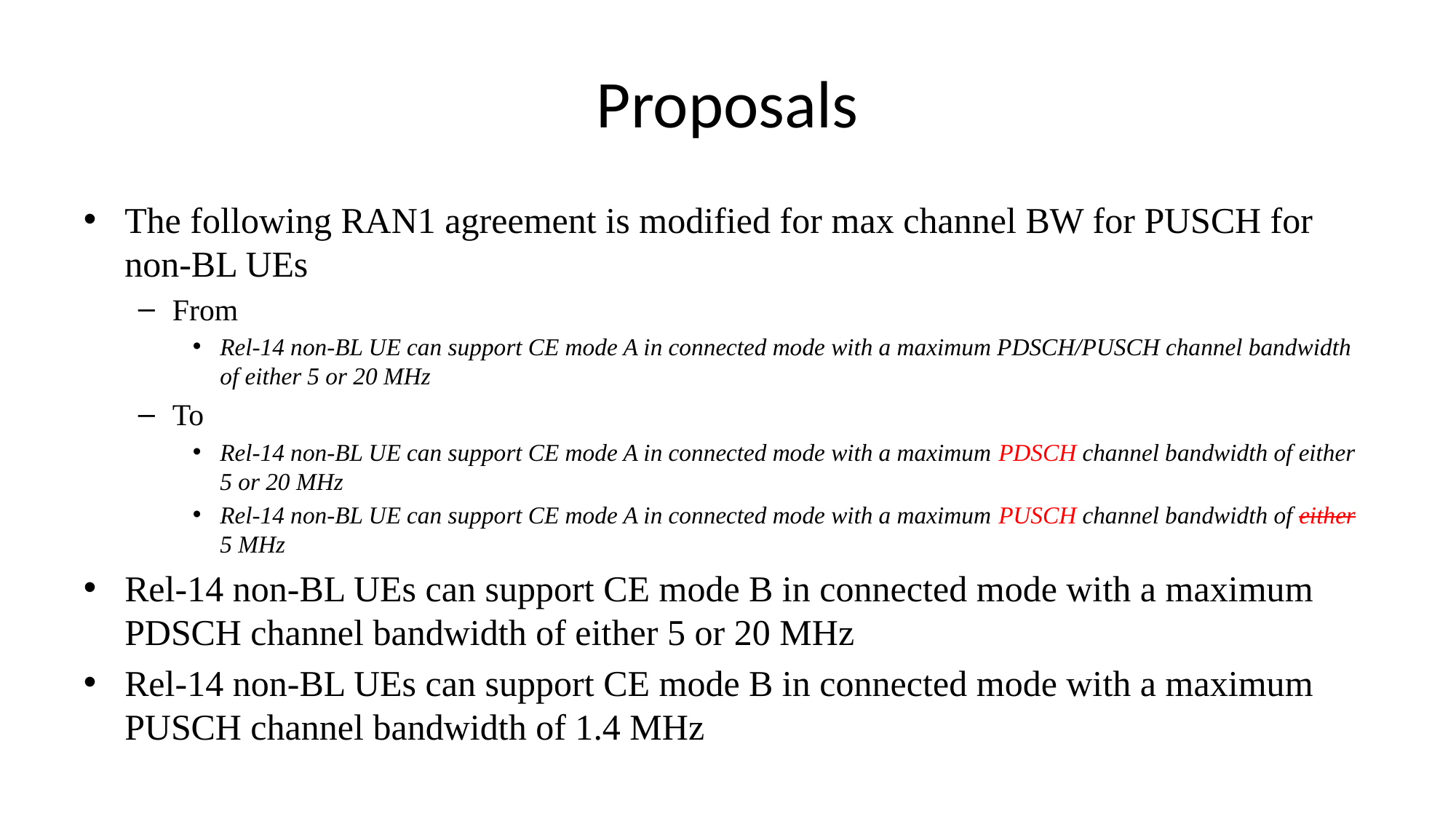

# Proposals
The following RAN1 agreement is modified for max channel BW for PUSCH for non-BL UEs
From
Rel-14 non-BL UE can support CE mode A in connected mode with a maximum PDSCH/PUSCH channel bandwidth of either 5 or 20 MHz
To
Rel-14 non-BL UE can support CE mode A in connected mode with a maximum PDSCH channel bandwidth of either 5 or 20 MHz
Rel-14 non-BL UE can support CE mode A in connected mode with a maximum PUSCH channel bandwidth of either 5 MHz
Rel-14 non-BL UEs can support CE mode B in connected mode with a maximum PDSCH channel bandwidth of either 5 or 20 MHz
Rel-14 non-BL UEs can support CE mode B in connected mode with a maximum PUSCH channel bandwidth of 1.4 MHz